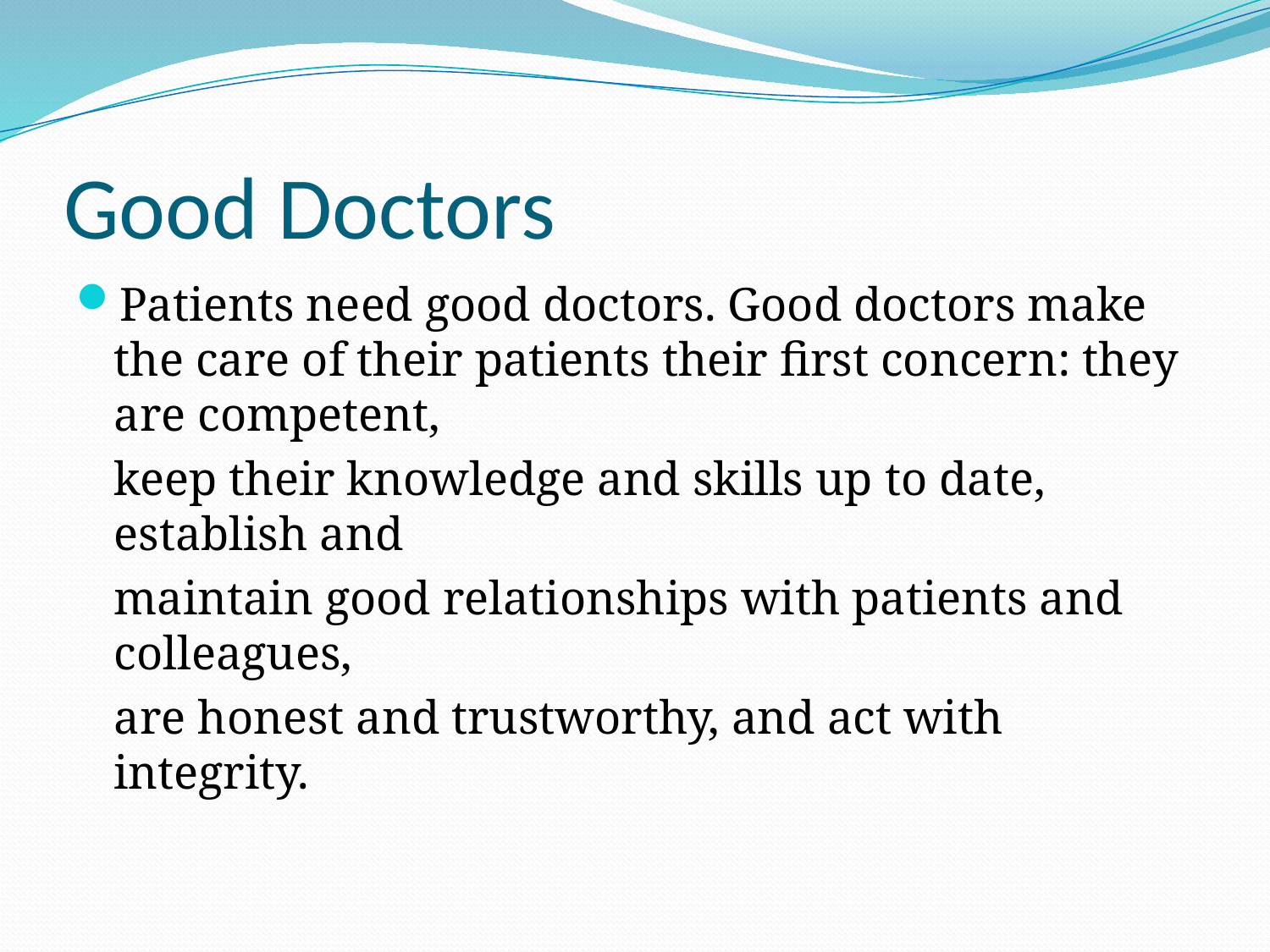

# Good Doctors
Patients need good doctors. Good doctors make the care of their patients their first concern: they are competent,
	keep their knowledge and skills up to date, establish and
	maintain good relationships with patients and colleagues,
	are honest and trustworthy, and act with integrity.